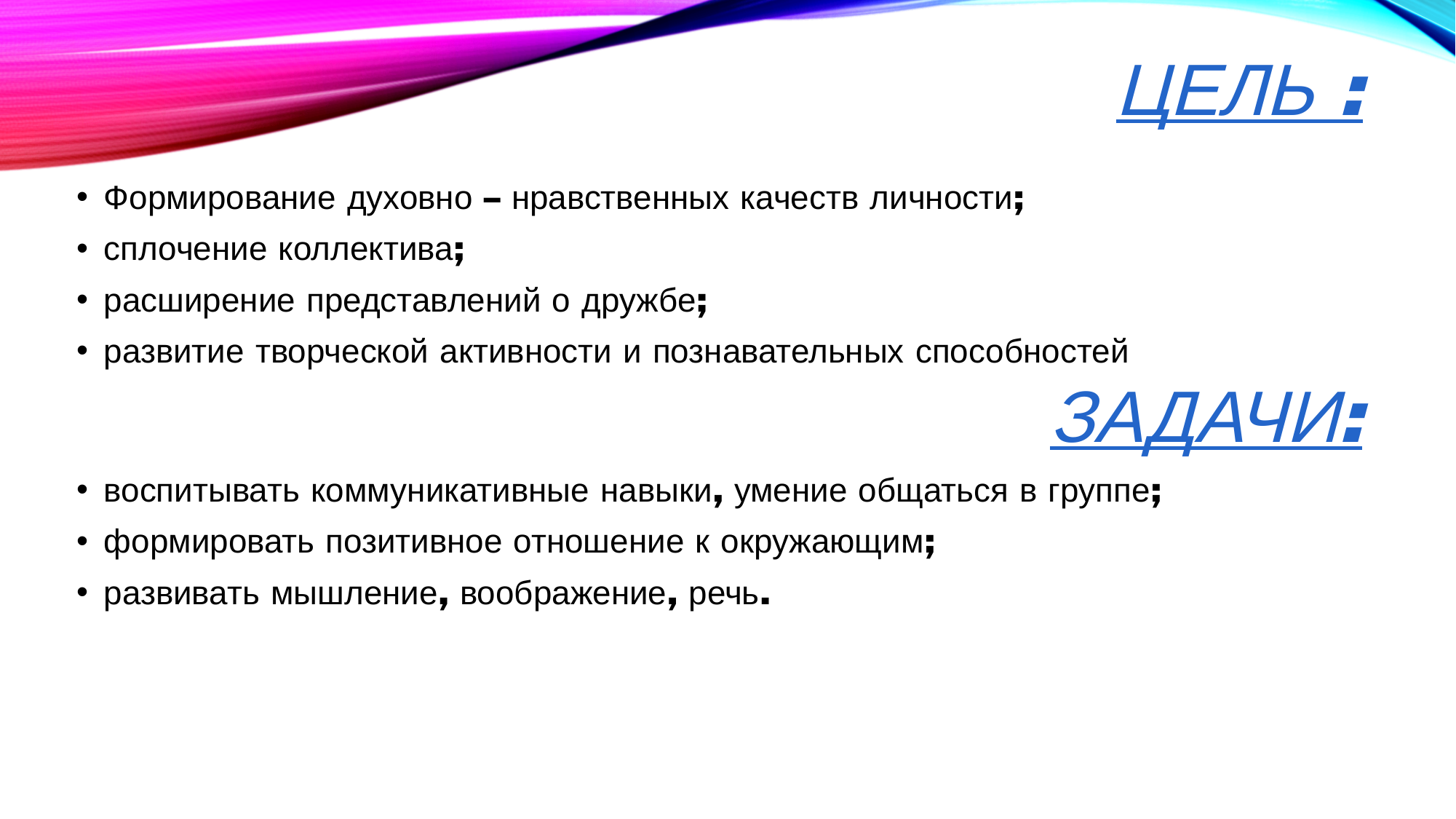

# Цель :
Формирование духовно – нравственных качеств личности;
сплочение коллектива;
расширение представлений о дружбе;
развитие творческой активности и познавательных способностей

Задачи:
воспитывать коммуникативные навыки, умение общаться в группе;
формировать позитивное отношение к окружающим;
развивать мышление, воображение, речь.